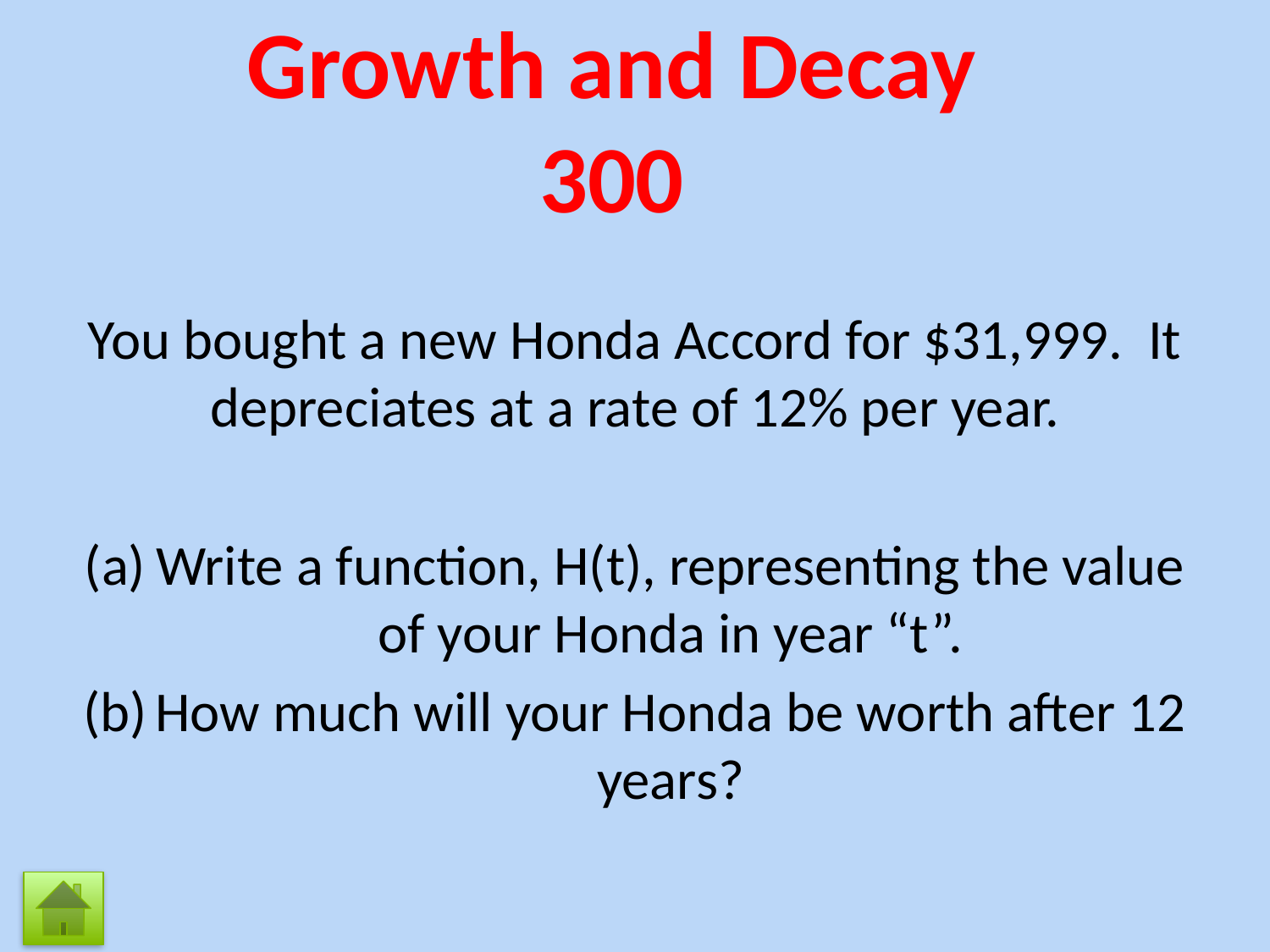

# Growth and Decay 300

You bought a new Honda Accord for $31,999.  It depreciates at a rate of 12% per year.

Write a function, H(t), representing the value of your Honda in year “t”.
How much will your Honda be worth after 12 years?